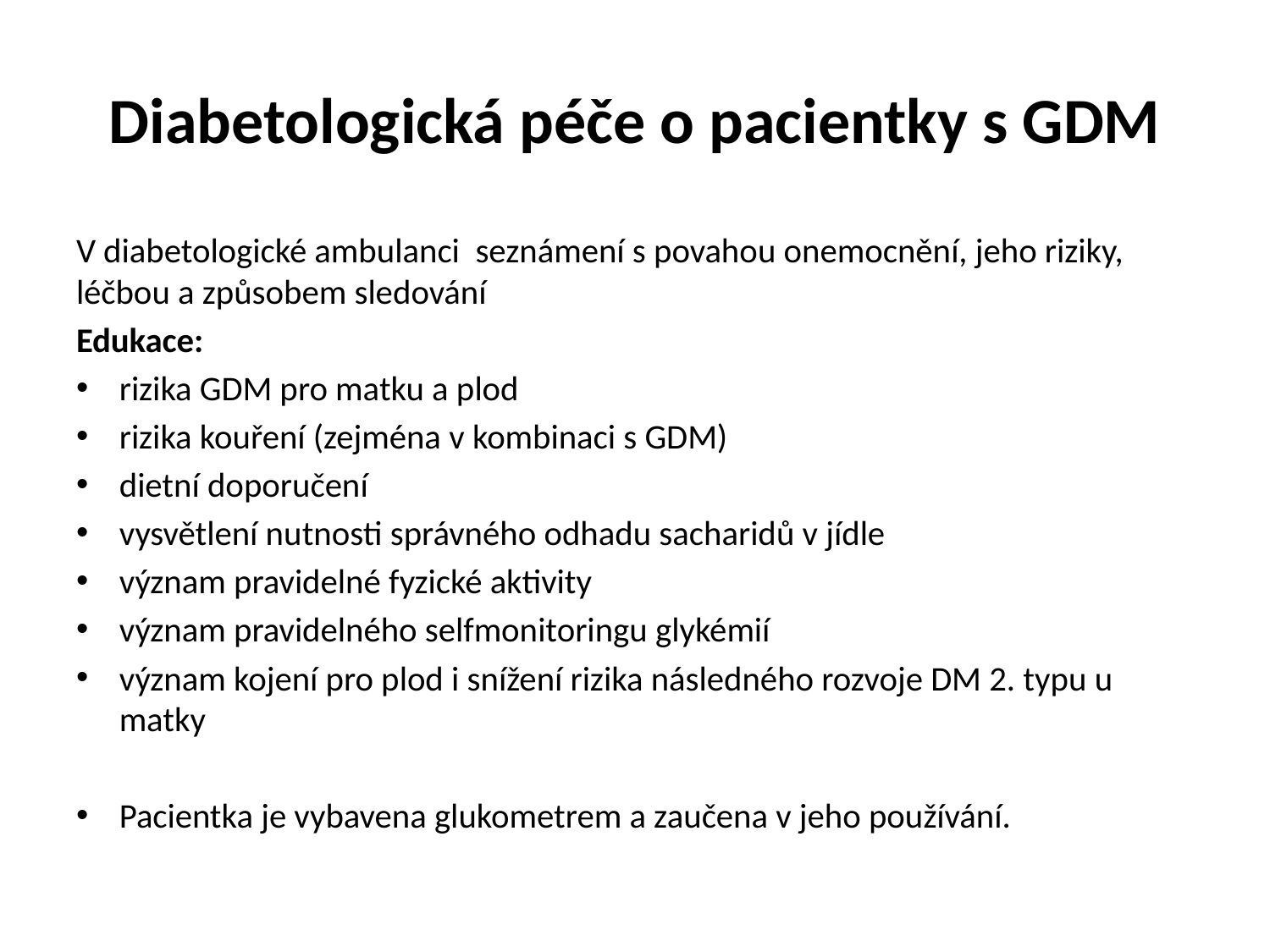

# Diabetologická péče o pacientky s GDM
V diabetologické ambulanci  seznámení s povahou onemocnění, jeho riziky, léčbou a způsobem sledování
Edukace:
rizika GDM pro matku a plod
rizika kouření (zejména v kombinaci s GDM)
dietní doporučení
vysvětlení nutnosti správného odhadu sacharidů v jídle
význam pravidelné fyzické aktivity
význam pravidelného selfmonitoringu glykémií
význam kojení pro plod i snížení rizika následného rozvoje DM 2. typu u matky

Pacientka je vybavena glukometrem a zaučena v jeho používání.